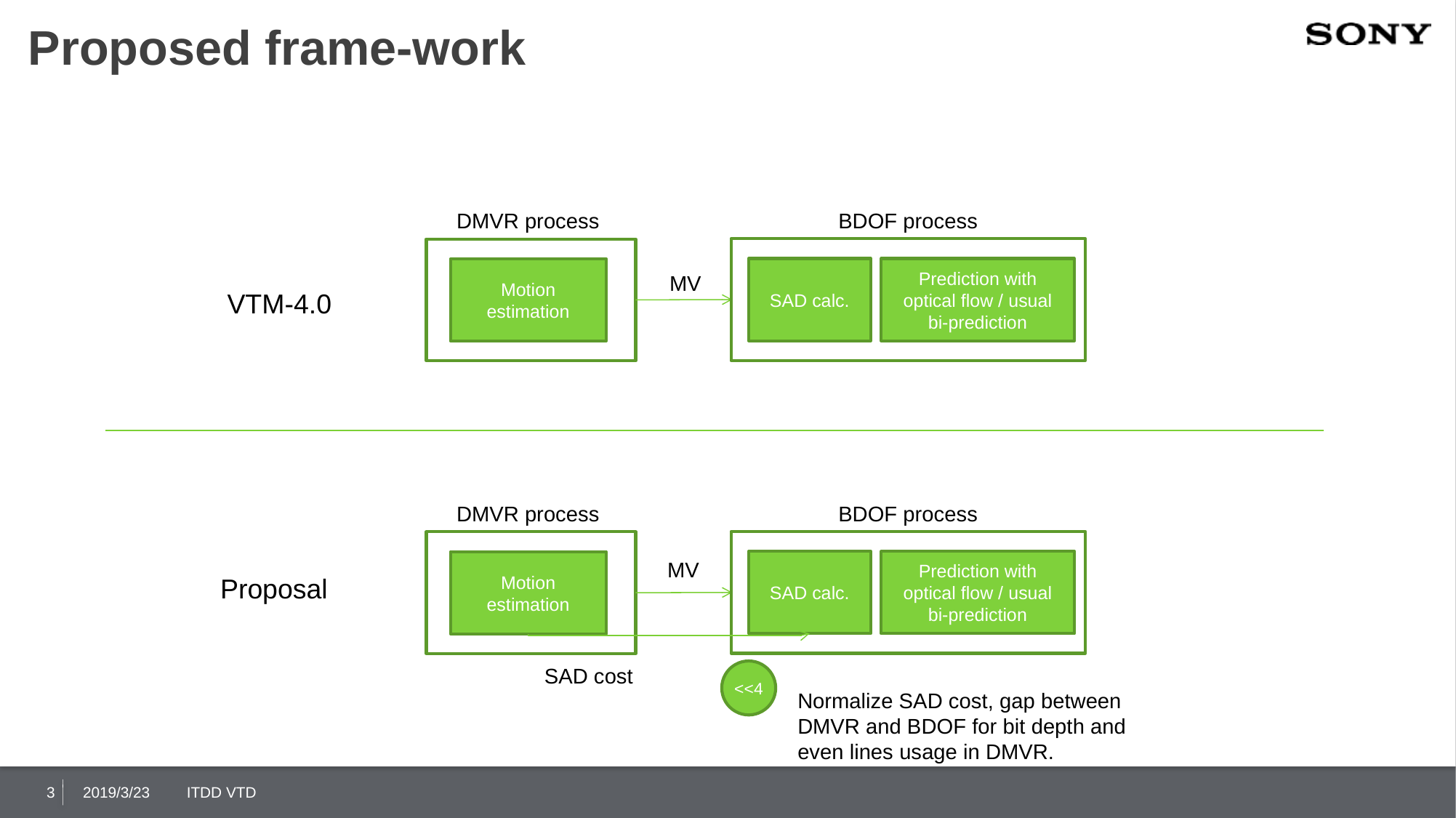

# Proposed frame-work
BDOF process
DMVR process

SAD calc.
Prediction with optical flow / usual bi-prediction
Motion estimation
MV
VTM-4.0
BDOF process
DMVR process

MV
SAD calc.
Prediction with optical flow / usual bi-prediction
Motion estimation
Proposal
SAD cost
<<4
Normalize SAD cost, gap between DMVR and BDOF for bit depth and even lines usage in DMVR.
3
2019/3/23
ITDD VTD